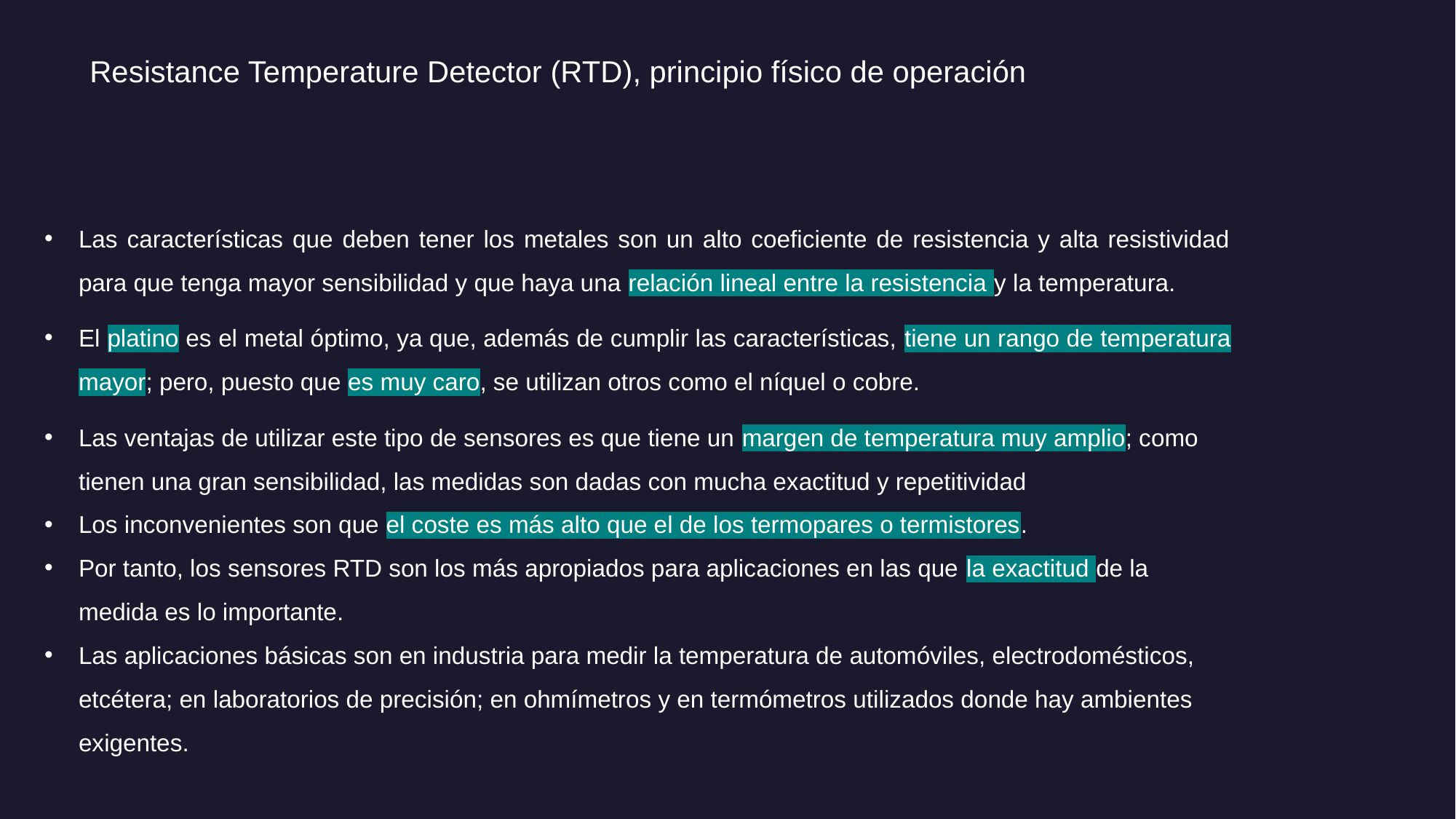

Resistance Temperature Detector (RTD), principio físico de operación
Las características que deben tener los metales son un alto coeficiente de resistencia y alta resistividad para que tenga mayor sensibilidad y que haya una relación lineal entre la resistencia y la temperatura.
El platino es el metal óptimo, ya que, además de cumplir las características, tiene un rango de temperatura mayor; pero, puesto que es muy caro, se utilizan otros como el níquel o cobre.
Las ventajas de utilizar este tipo de sensores es que tiene un margen de temperatura muy amplio; como tienen una gran sensibilidad, las medidas son dadas con mucha exactitud y repetitividad
Los inconvenientes son que el coste es más alto que el de los termopares o termistores.
Por tanto, los sensores RTD son los más apropiados para aplicaciones en las que la exactitud de la medida es lo importante.
Las aplicaciones básicas son en industria para medir la temperatura de automóviles, electrodomésticos, etcétera; en laboratorios de precisión; en ohmímetros y en termómetros utilizados donde hay ambientes exigentes.